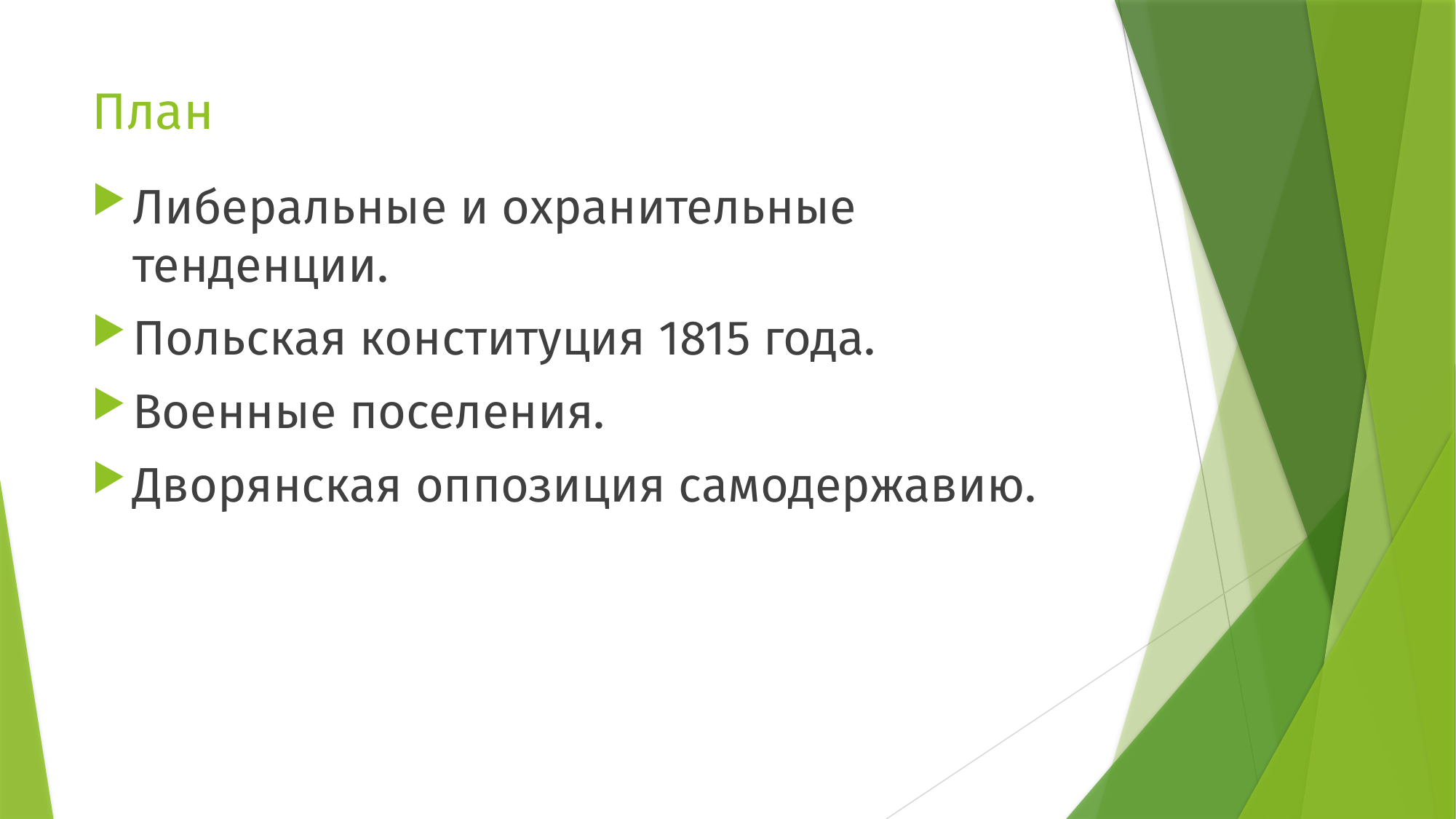

# План
Либеральные и охранительные тенденции.
Польская конституция 1815 года.
Военные поселения.
Дворянская оппозиция самодержавию.